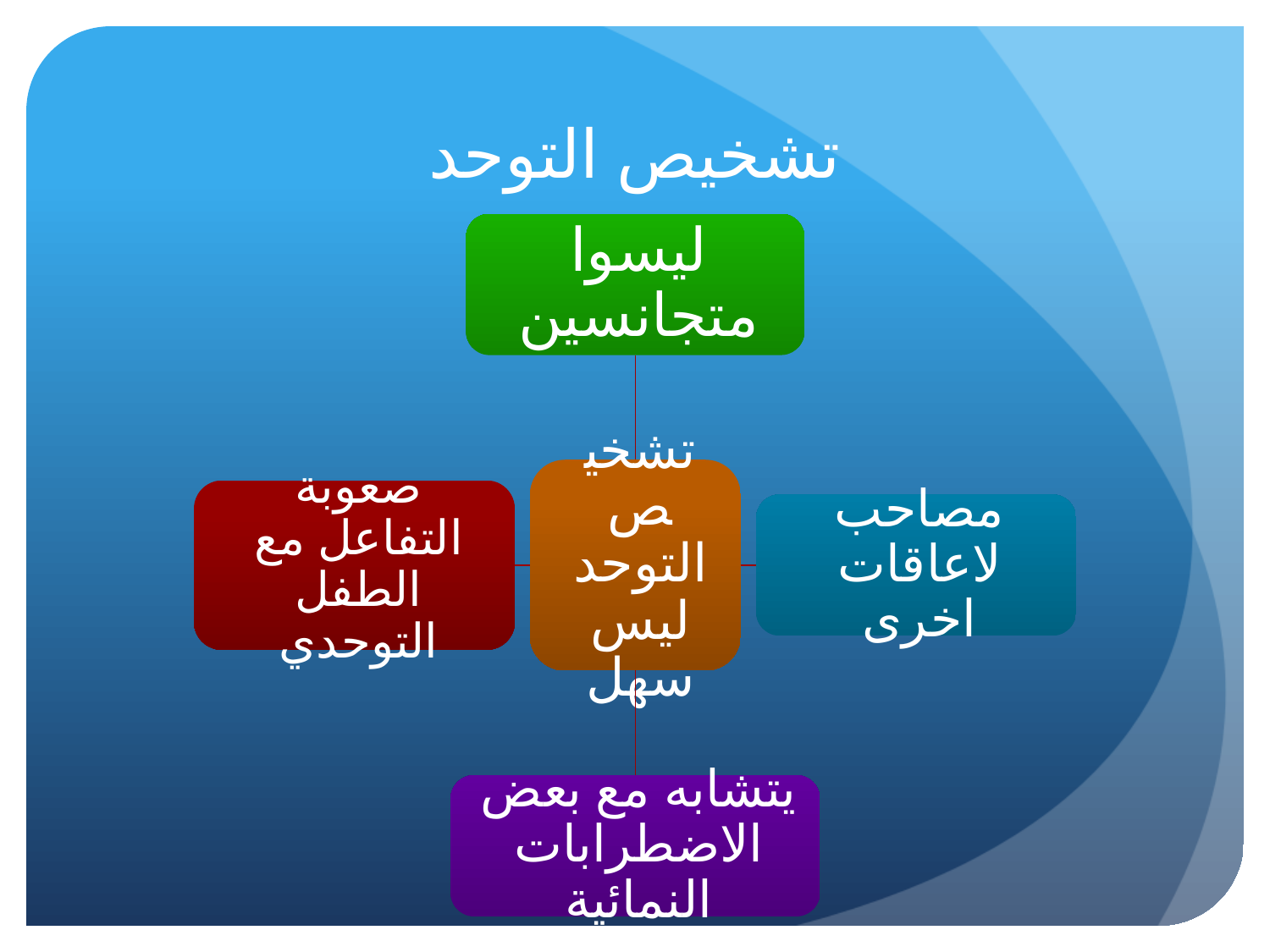

# تشخيص التوحد
تشخيص التوحد ليس سهل
ليسوا متجانسين
مصاحب لاعاقات اخرى
يتشابه مع بعض الاضطرابات النمائية
صعوبة التفاعل مع الطفل التوحدي